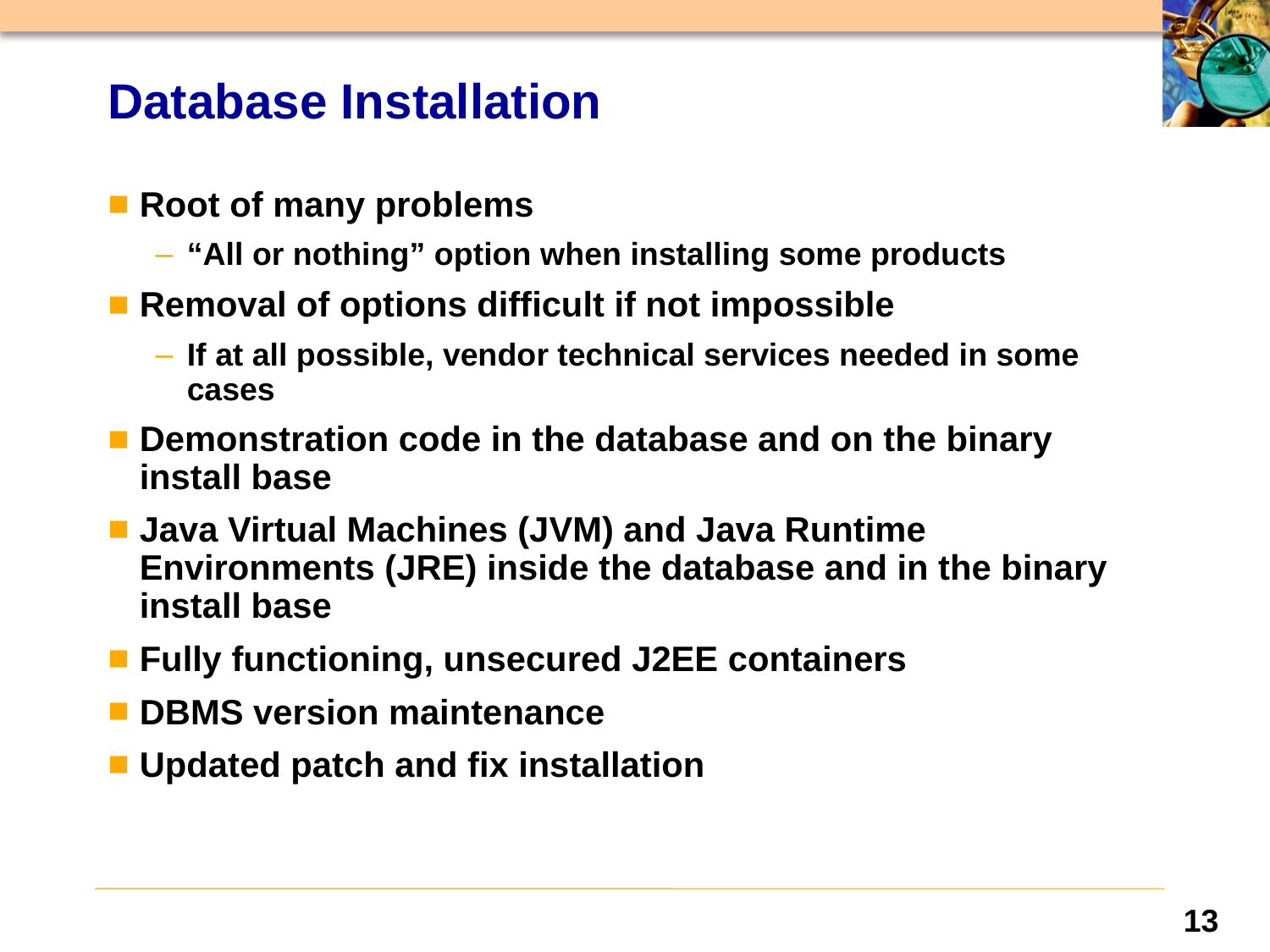

# Database Installation
Root of many problems
“All or nothing” option when installing some products
Removal of options difficult if not impossible
If at all possible, vendor technical services needed in some cases
Demonstration code in the database and on the binary install base
Java Virtual Machines (JVM) and Java Runtime Environments (JRE) inside the database and in the binary install base
Fully functioning, unsecured J2EE containers
DBMS version maintenance
Updated patch and fix installation